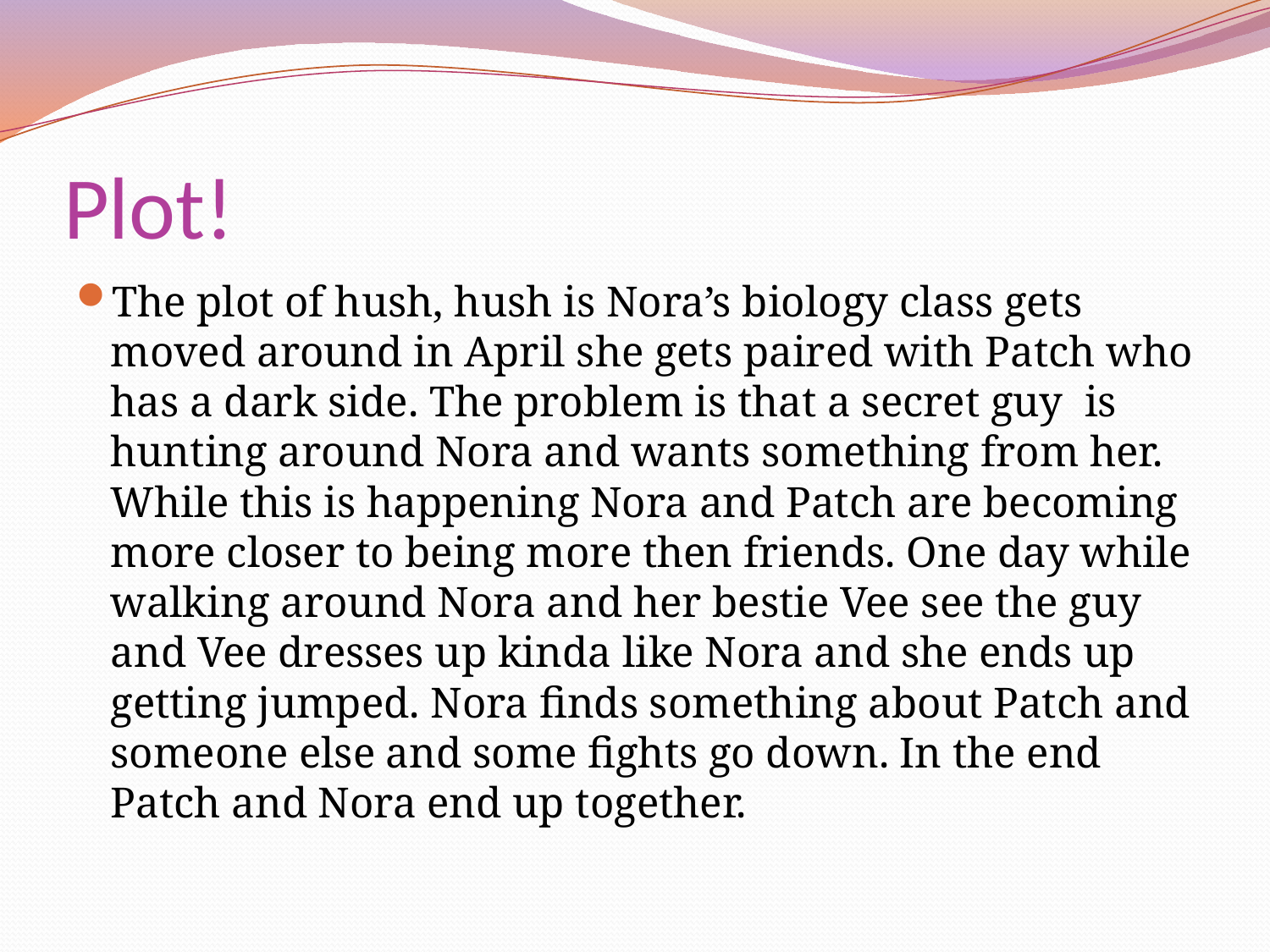

# Plot!
The plot of hush, hush is Nora’s biology class gets moved around in April she gets paired with Patch who has a dark side. The problem is that a secret guy  is hunting around Nora and wants something from her. While this is happening Nora and Patch are becoming more closer to being more then friends. One day while walking around Nora and her bestie Vee see the guy and Vee dresses up kinda like Nora and she ends up getting jumped. Nora finds something about Patch and someone else and some fights go down. In the end Patch and Nora end up together.